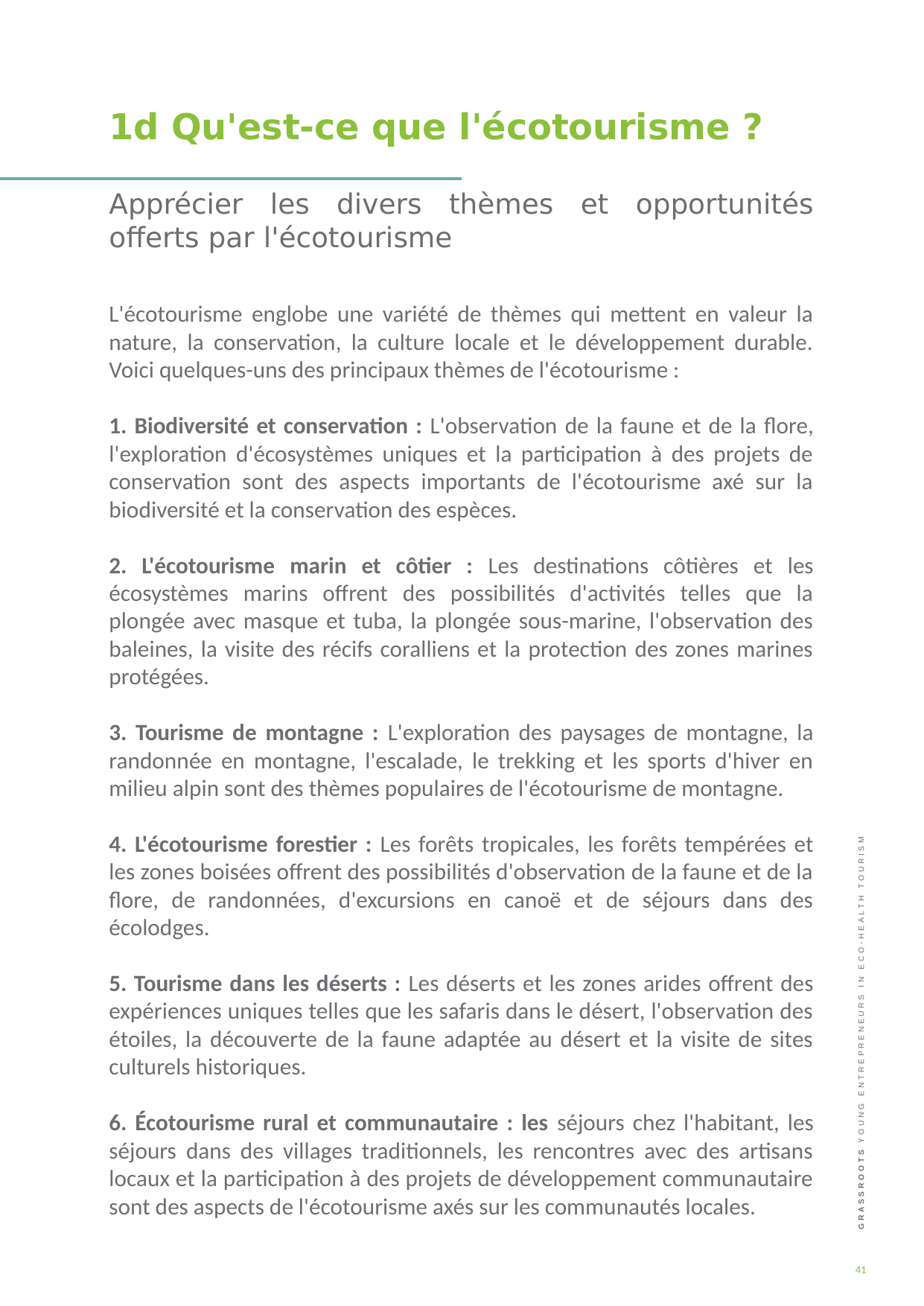

1d Qu'est-ce que l'écotourisme ?
Apprécier les divers thèmes et opportunités offerts par l'écotourisme
L'écotourisme englobe une variété de thèmes qui mettent en valeur la nature, la conservation, la culture locale et le développement durable. Voici quelques-uns des principaux thèmes de l'écotourisme :

1. Biodiversité et conservation : L'observation de la faune et de la flore, l'exploration d'écosystèmes uniques et la participation à des projets de conservation sont des aspects importants de l'écotourisme axé sur la biodiversité et la conservation des espèces.

2. L'écotourisme marin et côtier : Les destinations côtières et les écosystèmes marins offrent des possibilités d'activités telles que la plongée avec masque et tuba, la plongée sous-marine, l'observation des baleines, la visite des récifs coralliens et la protection des zones marines protégées.

3. Tourisme de montagne : L'exploration des paysages de montagne, la randonnée en montagne, l'escalade, le trekking et les sports d'hiver en milieu alpin sont des thèmes populaires de l'écotourisme de montagne.

4. L'écotourisme forestier : Les forêts tropicales, les forêts tempérées et les zones boisées offrent des possibilités d'observation de la faune et de la flore, de randonnées, d'excursions en canoë et de séjours dans des écolodges.

5. Tourisme dans les déserts : Les déserts et les zones arides offrent des expériences uniques telles que les safaris dans le désert, l'observation des étoiles, la découverte de la faune adaptée au désert et la visite de sites culturels historiques.

6. Écotourisme rural et communautaire : les séjours chez l'habitant, les séjours dans des villages traditionnels, les rencontres avec des artisans locaux et la participation à des projets de développement communautaire sont des aspects de l'écotourisme axés sur les communautés locales.

41